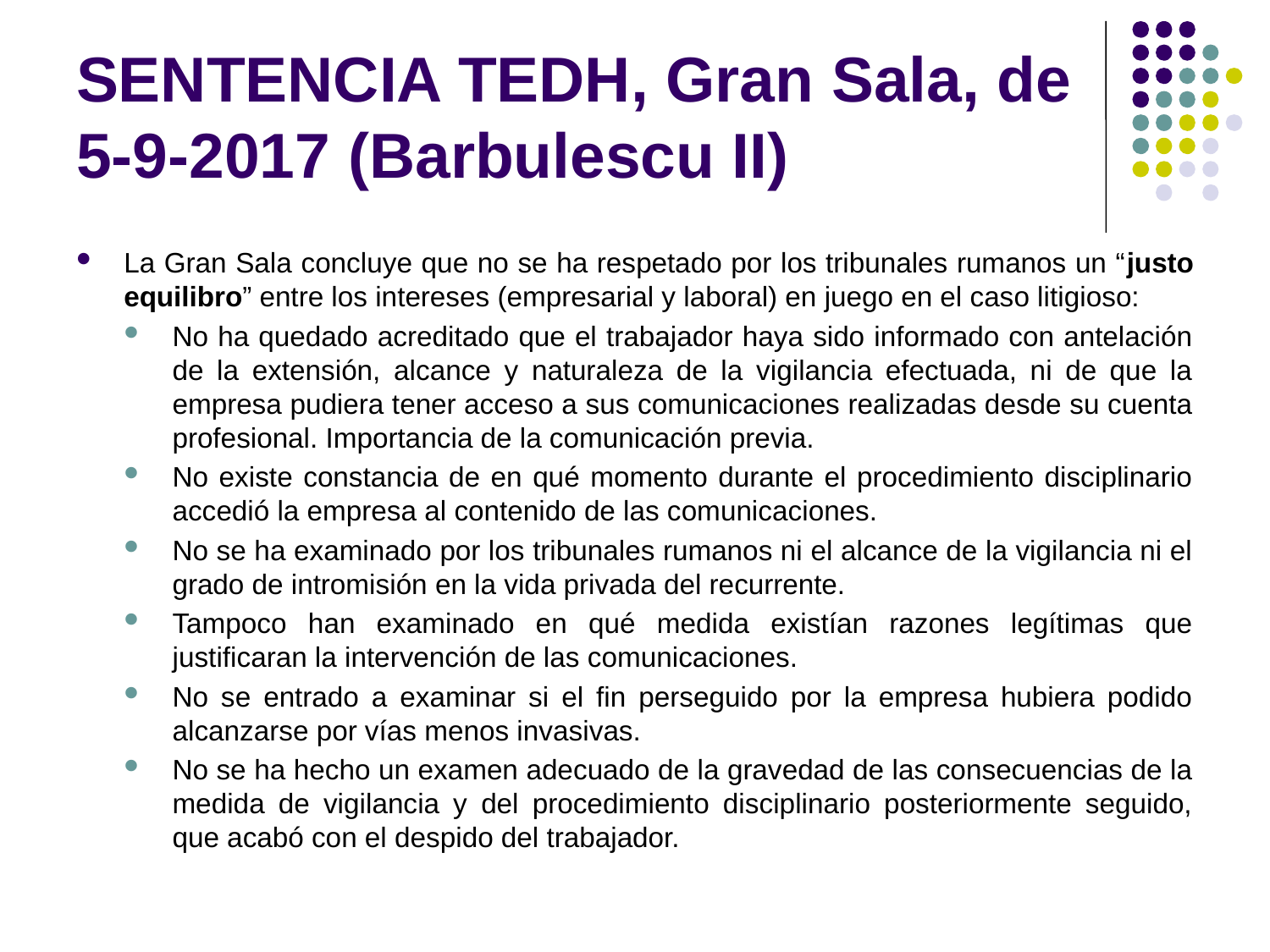

# SENTENCIA TEDH, Gran Sala, de 5-9-2017 (Barbulescu II)
La Gran Sala concluye que no se ha respetado por los tribunales rumanos un “justo equilibro” entre los intereses (empresarial y laboral) en juego en el caso litigioso:
No ha quedado acreditado que el trabajador haya sido informado con antelación de la extensión, alcance y naturaleza de la vigilancia efectuada, ni de que la empresa pudiera tener acceso a sus comunicaciones realizadas desde su cuenta profesional. Importancia de la comunicación previa.
No existe constancia de en qué momento durante el procedimiento disciplinario accedió la empresa al contenido de las comunicaciones.
No se ha examinado por los tribunales rumanos ni el alcance de la vigilancia ni el grado de intromisión en la vida privada del recurrente.
Tampoco han examinado en qué medida existían razones legítimas que justificaran la intervención de las comunicaciones.
No se entrado a examinar si el fin perseguido por la empresa hubiera podido alcanzarse por vías menos invasivas.
No se ha hecho un examen adecuado de la gravedad de las consecuencias de la medida de vigilancia y del procedimiento disciplinario posteriormente seguido, que acabó con el despido del trabajador.